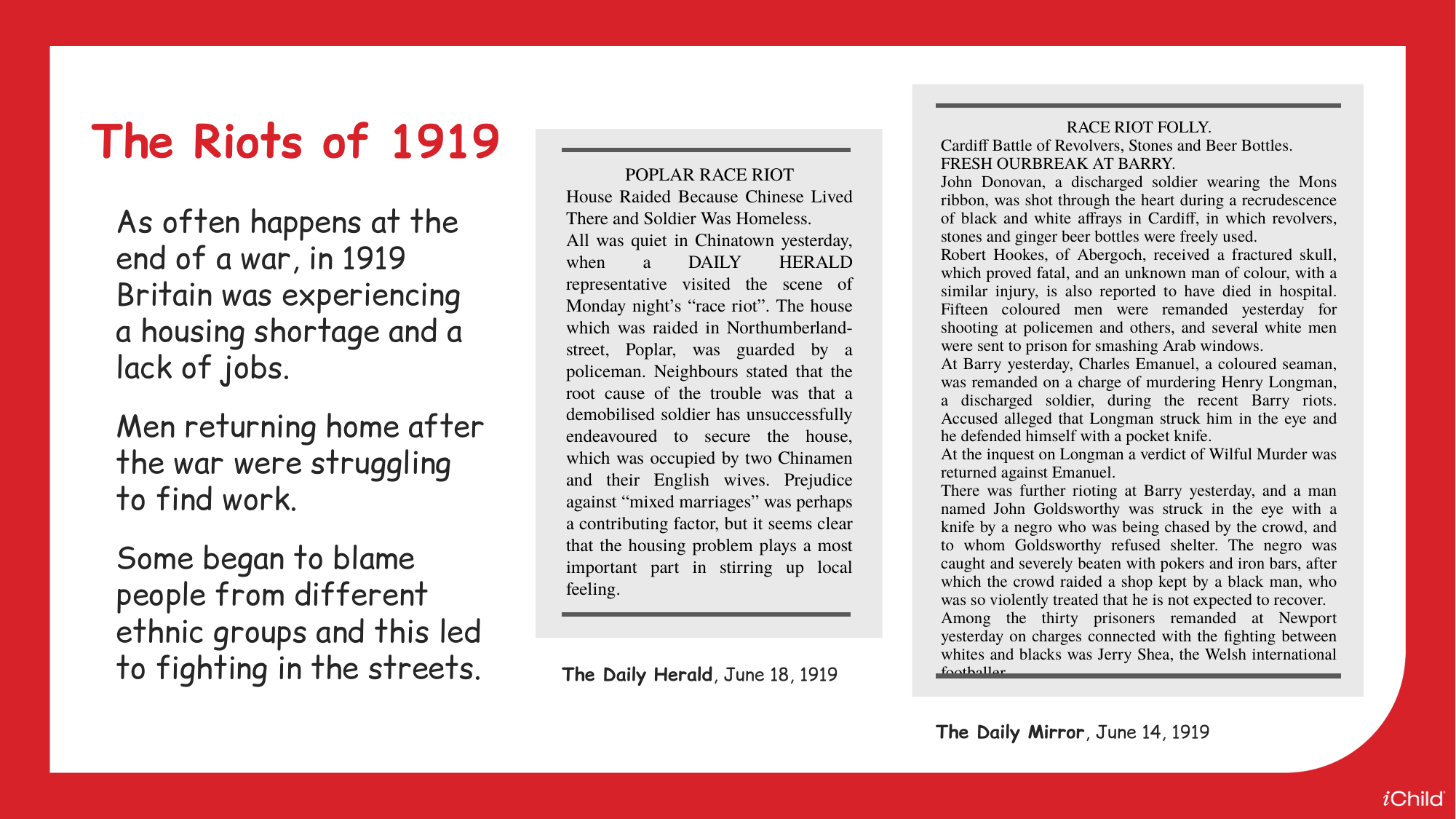

RACE RIOT FOLLY.
Cardiff Battle of Revolvers, Stones and Beer Bottles.
FRESH OURBREAK AT BARRY.
John Donovan, a discharged soldier wearing the Mons ribbon, was shot through the heart during a recrudescence of black and white affrays in Cardiff, in which revolvers, stones and ginger beer bottles were freely used.
Robert Hookes, of Abergoch, received a fractured skull, which proved fatal, and an unknown man of colour, with a similar injury, is also reported to have died in hospital. Fifteen coloured men were remanded yesterday for shooting at policemen and others, and several white men were sent to prison for smashing Arab windows.
At Barry yesterday, Charles Emanuel, a coloured seaman, was remanded on a charge of murdering Henry Longman, a discharged soldier, during the recent Barry riots. Accused alleged that Longman struck him in the eye and he defended himself with a pocket knife.
At the inquest on Longman a verdict of Wilful Murder was returned against Emanuel.
There was further rioting at Barry yesterday, and a man named John Goldsworthy was struck in the eye with a knife by a negro who was being chased by the crowd, and to whom Goldsworthy refused shelter. The negro was caught and severely beaten with pokers and iron bars, after which the crowd raided a shop kept by a black man, who was so violently treated that he is not expected to recover.
Among the thirty prisoners remanded at Newport yesterday on charges connected with the fighting between whites and blacks was Jerry Shea, the Welsh international footballer.

The Riots of 1919

POPLAR RACE RIOT
House Raided Because Chinese Lived There and Soldier Was Homeless.
All was quiet in Chinatown yesterday, when a DAILY HERALD representative visited the scene of Monday night’s “race riot”. The house which was raided in Northumberland-street, Poplar, was guarded by a policeman. Neighbours stated that the root cause of the trouble was that a demobilised soldier has unsuccessfully endeavoured to secure the house, which was occupied by two Chinamen and their English wives. Prejudice against “mixed marriages” was perhaps a contributing factor, but it seems clear that the housing problem plays a most important part in stirring up local feeling.

As often happens at the end of a war, in 1919 Britain was experiencing
a housing shortage and a lack of jobs.
Men returning home after the war were struggling to find work.
Some began to blame people from different ethnic groups and this led to fighting in the streets.
The Daily Herald, June 18, 1919
The Daily Mirror, June 14, 1919